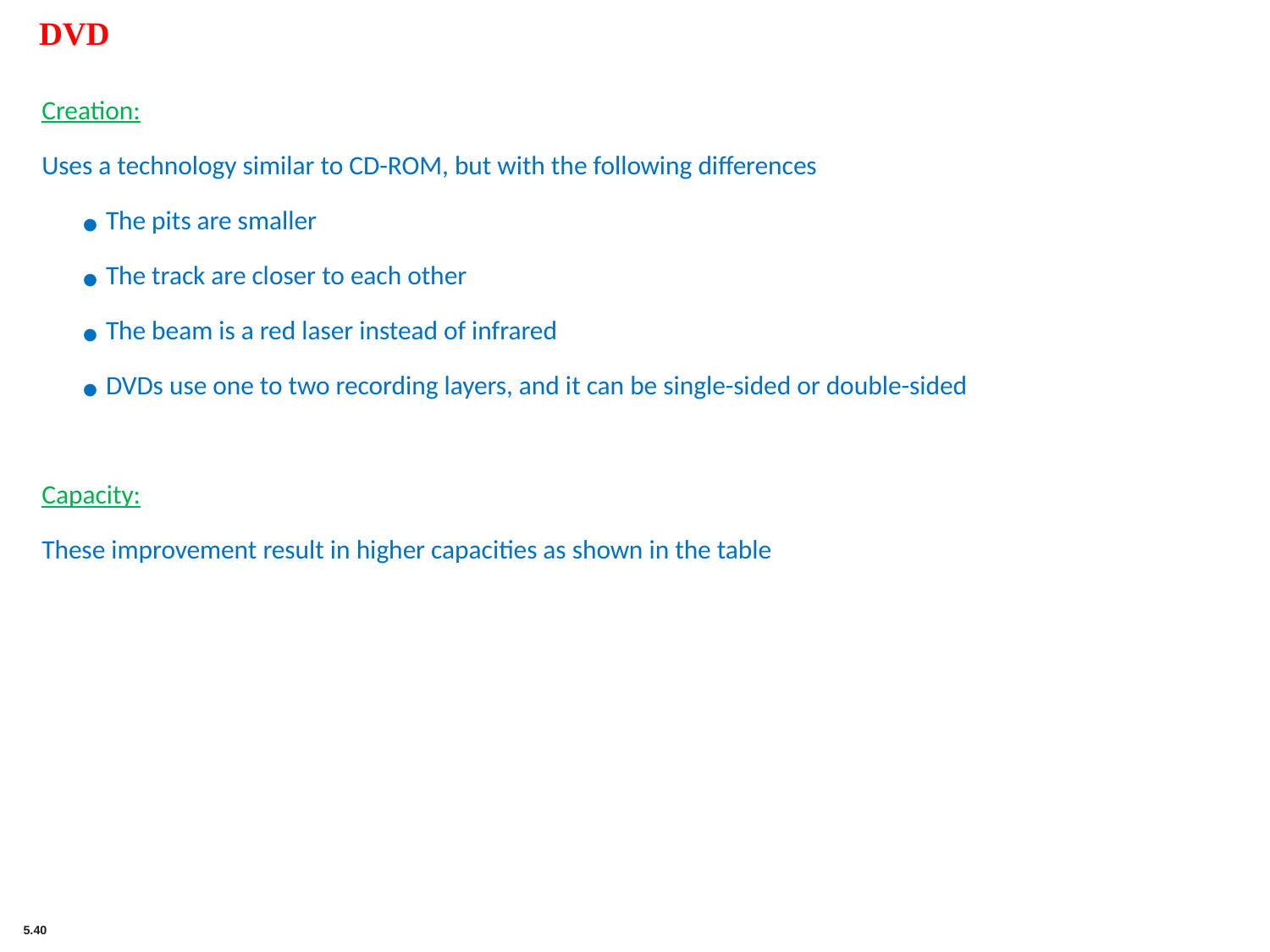

DVD
Creation:
Uses a technology similar to CD-ROM, but with the following differences
The pits are smaller
The track are closer to each other
The beam is a red laser instead of infrared
DVDs use one to two recording layers, and it can be single-sided or double-sided

Capacity:
These improvement result in higher capacities as shown in the table

5.40